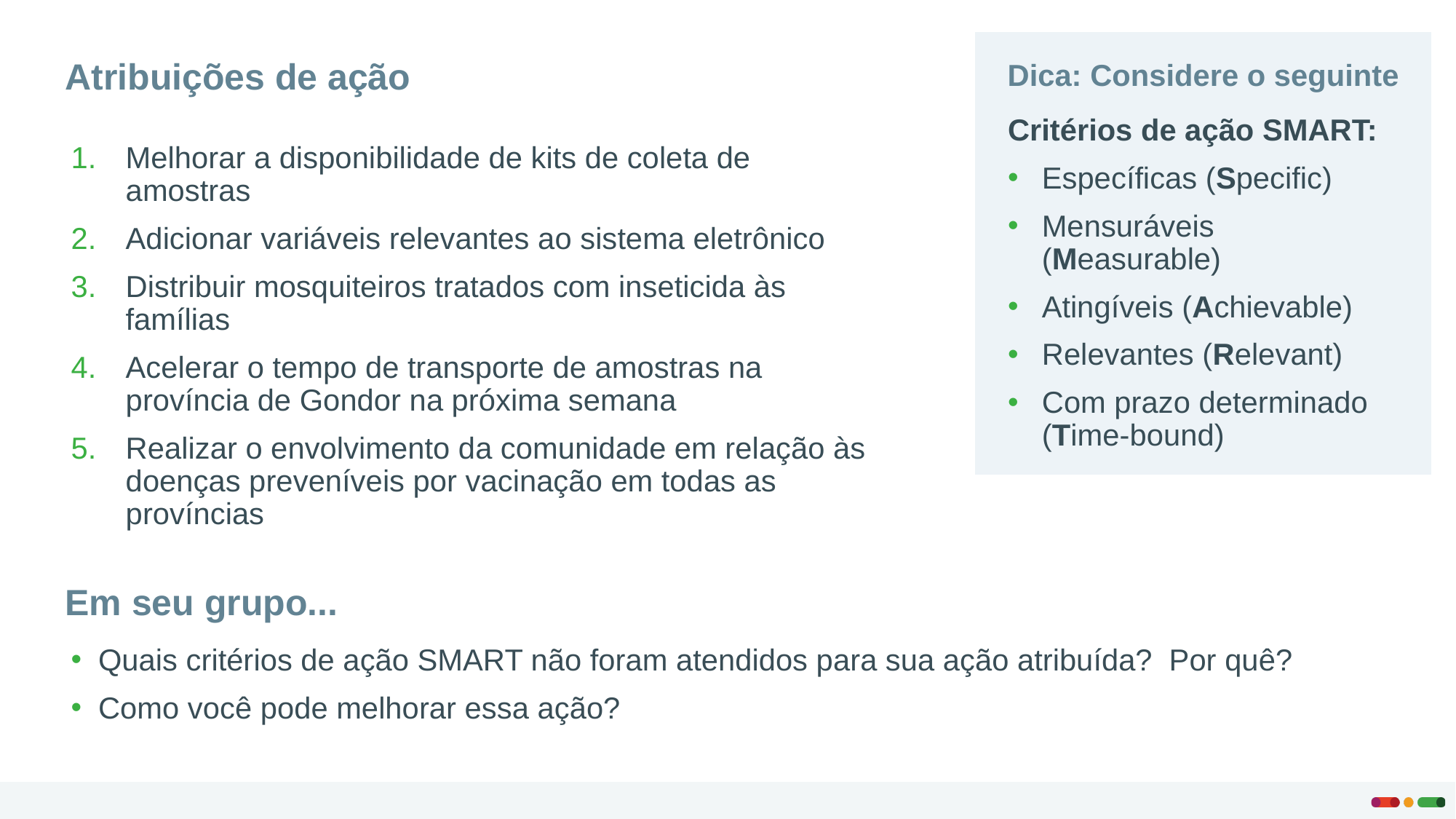

Dica: Considere o seguinte

Atribuições de ação
Critérios de ação SMART:
Específicas (Specific)
Mensuráveis (Measurable)
Atingíveis (Achievable)
Relevantes (Relevant)
Com prazo determinado (Time-bound)

Melhorar a disponibilidade de kits de coleta de amostras
Adicionar variáveis relevantes ao sistema eletrônico
Distribuir mosquiteiros tratados com inseticida às famílias
Acelerar o tempo de transporte de amostras na província de Gondor na próxima semana
Realizar o envolvimento da comunidade em relação às doenças preveníveis por vacinação em todas as províncias

Em seu grupo...
Quais critérios de ação SMART não foram atendidos para sua ação atribuída?  Por quê?
Como você pode melhorar essa ação?